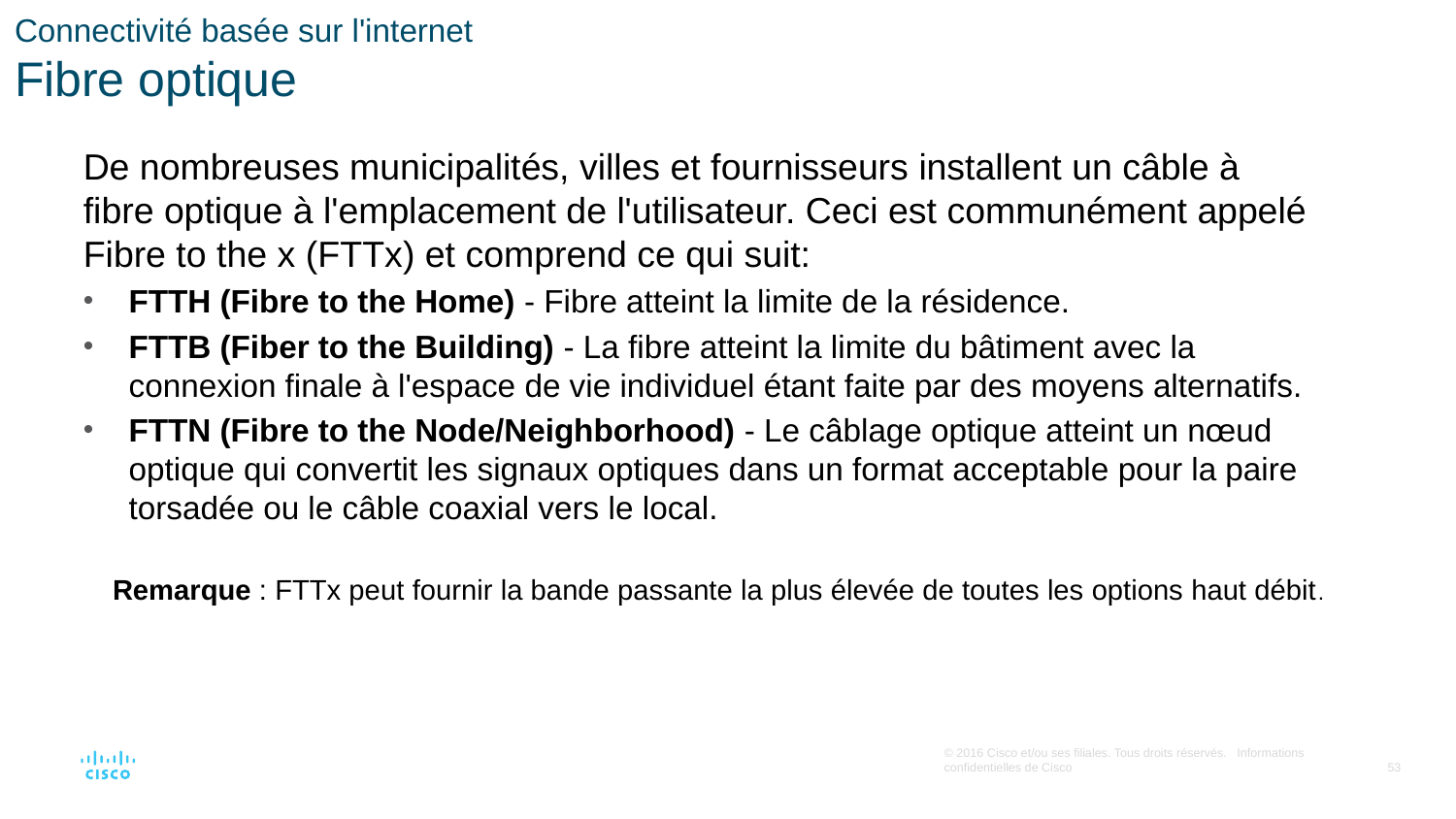

# Connectivité basée sur l'internet Fibre optique
De nombreuses municipalités, villes et fournisseurs installent un câble à fibre optique à l'emplacement de l'utilisateur. Ceci est communément appelé Fibre to the x (FTTx) et comprend ce qui suit:
FTTH (Fibre to the Home) - Fibre atteint la limite de la résidence.
FTTB (Fiber to the Building) - La fibre atteint la limite du bâtiment avec la connexion finale à l'espace de vie individuel étant faite par des moyens alternatifs.
FTTN (Fibre to the Node/Neighborhood) - Le câblage optique atteint un nœud optique qui convertit les signaux optiques dans un format acceptable pour la paire torsadée ou le câble coaxial vers le local.

Remarque : FTTx peut fournir la bande passante la plus élevée de toutes les options haut débit.